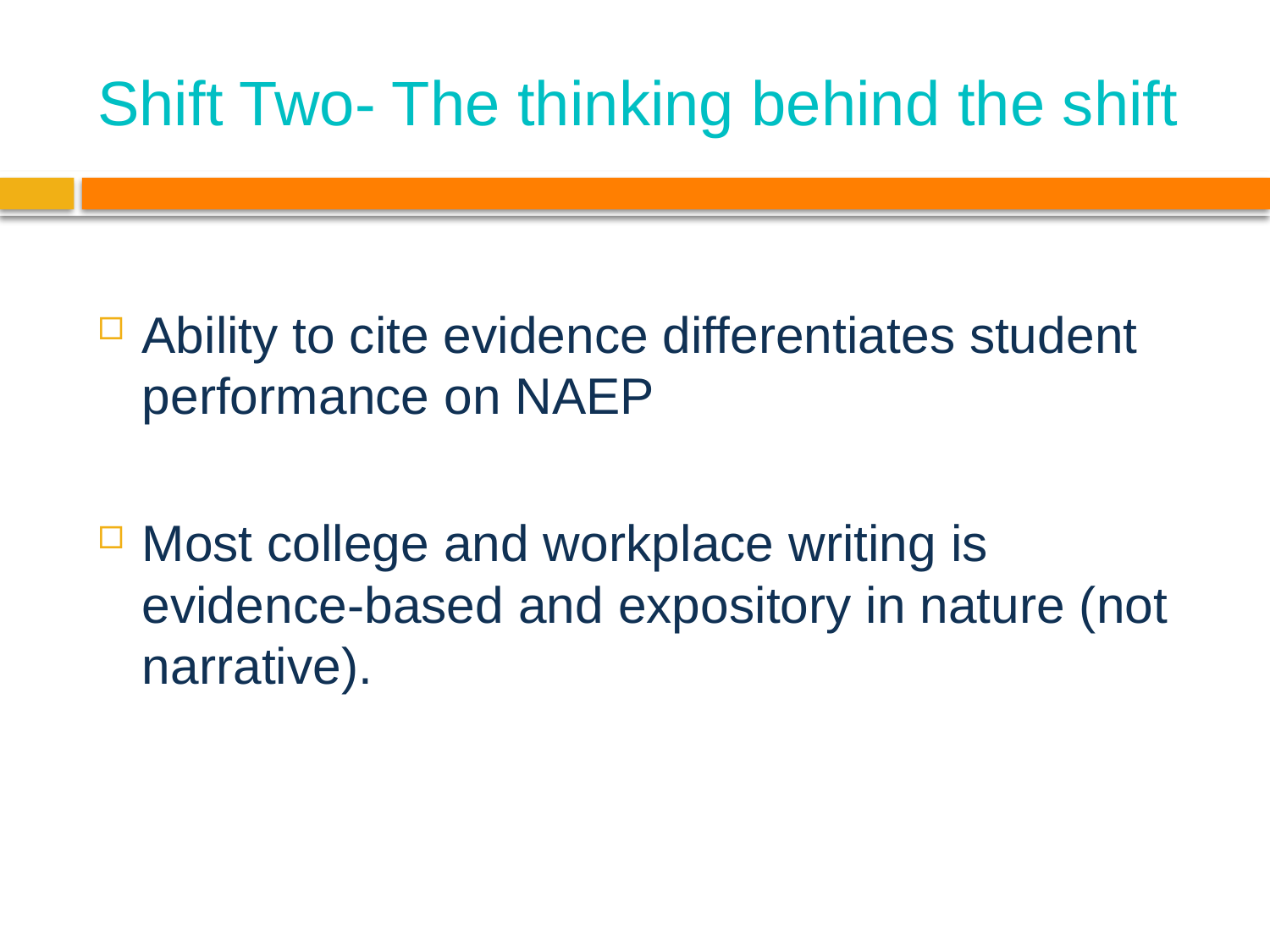

# Shift Two- The thinking behind the shift

Ability to cite evidence differentiates student performance on NAEP

Most college and workplace writing is evidence-based and expository in nature (not narrative).